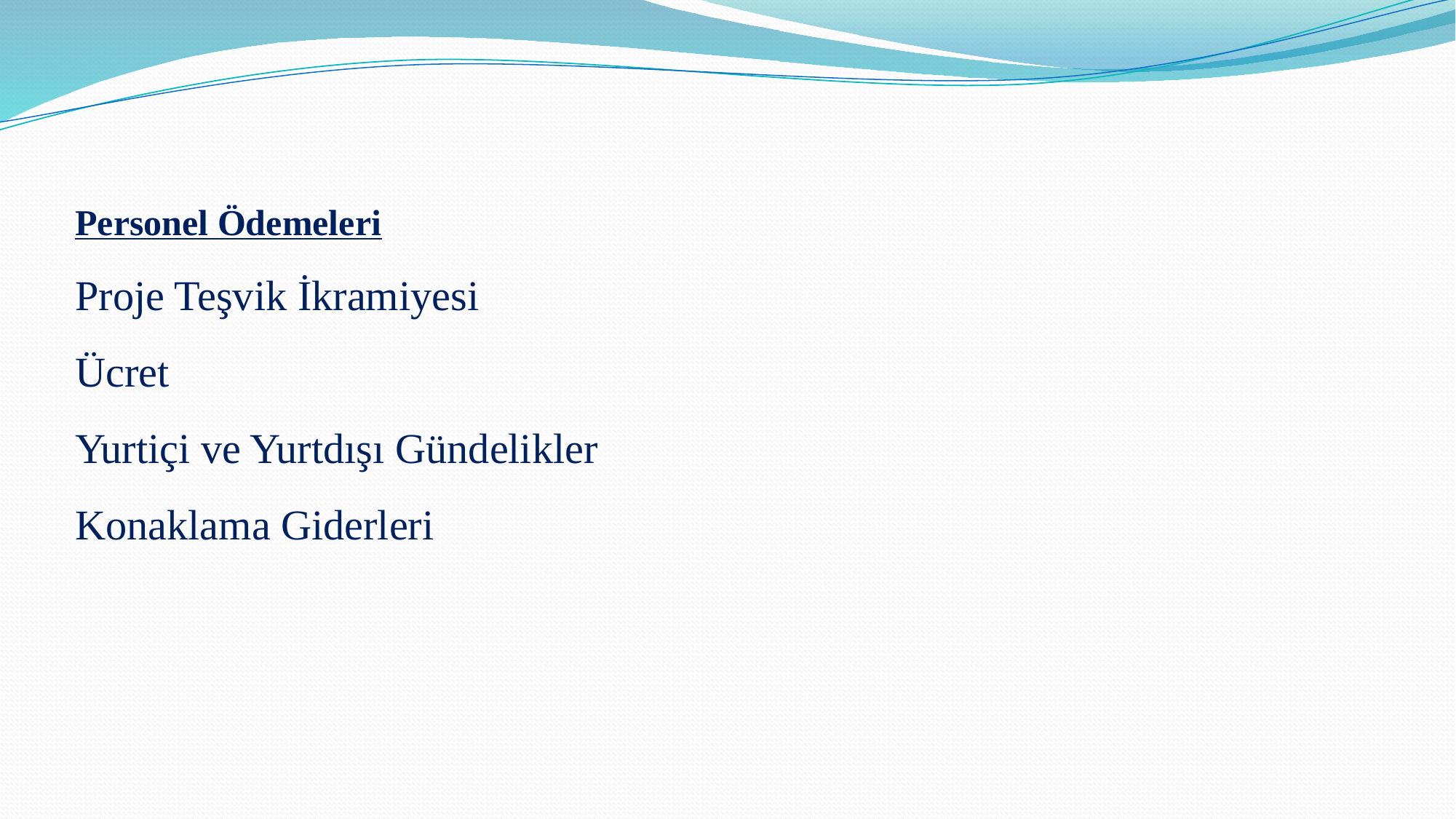

Personel Ödemeleri
Proje Teşvik İkramiyesi
Ücret
Yurtiçi ve Yurtdışı Gündelikler
Konaklama Giderleri